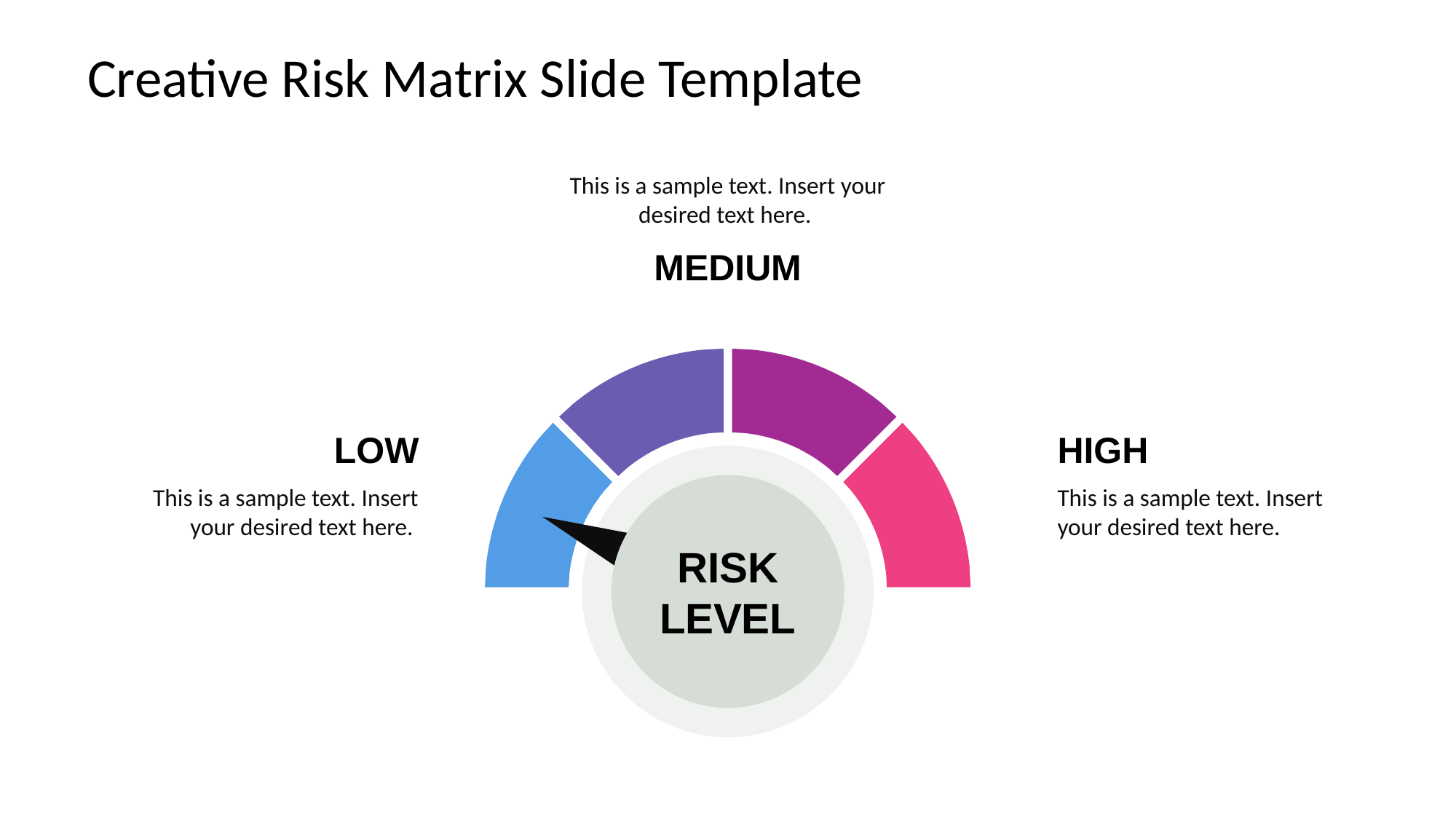

# Creative Risk Matrix Slide Template
This is a sample text. Insert your desired text here.
MEDIUM

LOW
This is a sample text. Insert your desired text here.
HIGH
This is a sample text. Insert your desired text here.

RISK
LEVEL